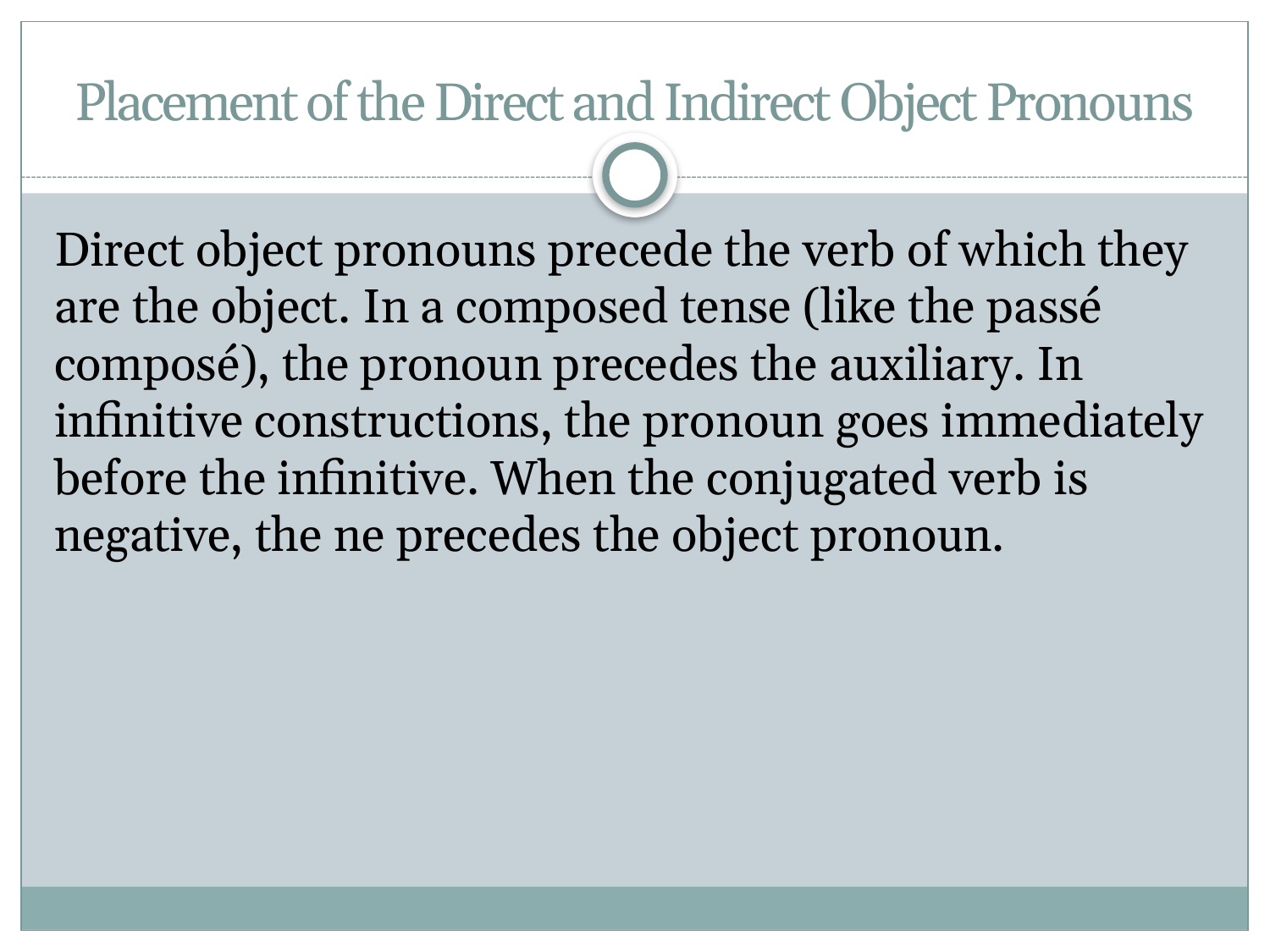

# Placement of the Direct and Indirect Object Pronouns
Direct object pronouns precede the verb of which they are the object. In a composed tense (like the passé composé), the pronoun precedes the auxiliary. In infinitive constructions, the pronoun goes immediately before the infinitive. When the conjugated verb is negative, the ne precedes the object pronoun.